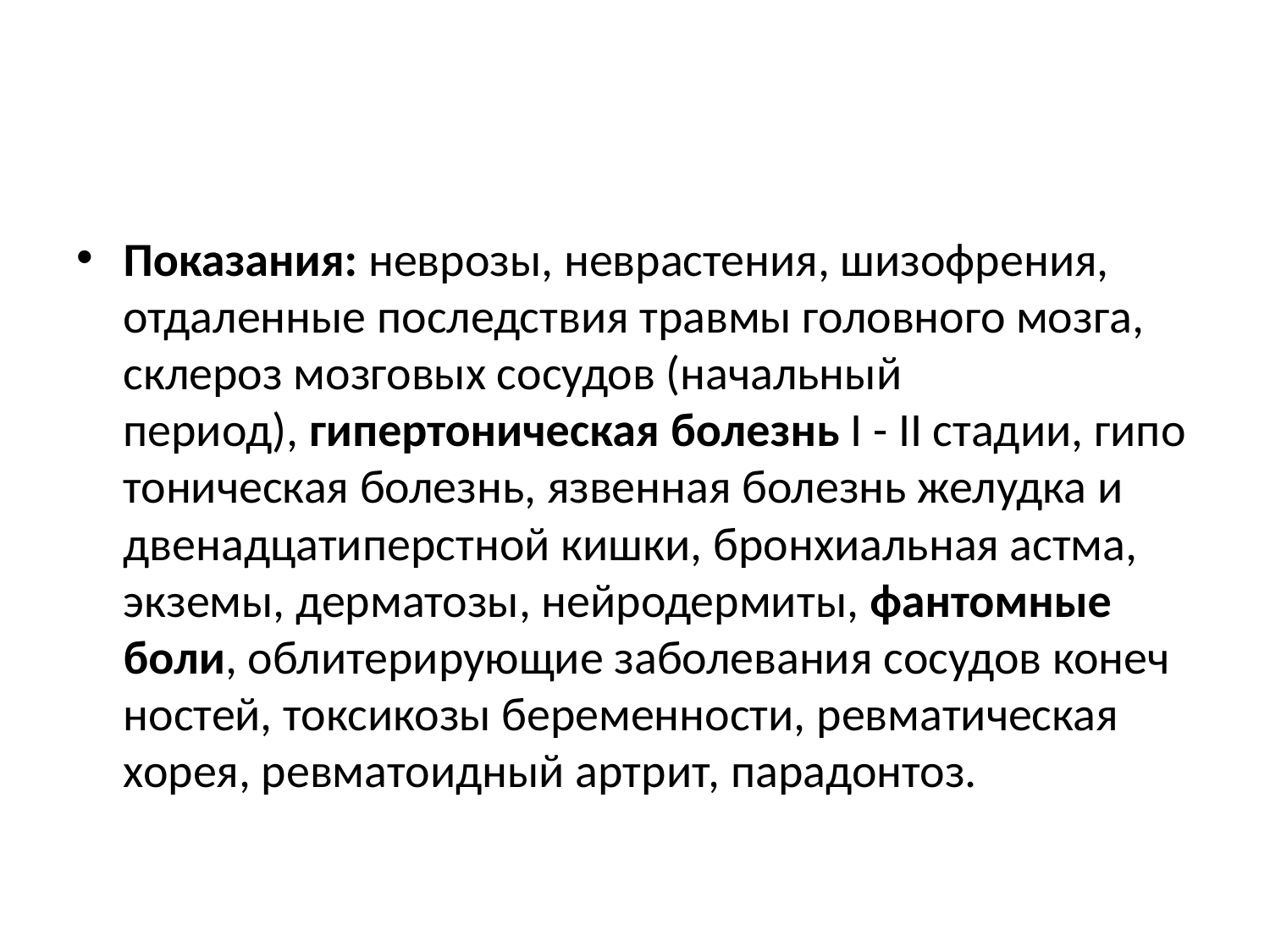

#
Показания: неврозы, неврастения, шизофрения, отдаленные последствия травмы головного мозга, склероз мозговых сосудов (начальный период), гипертоническая болезнь I - II стадии, гипо­тоническая болезнь, язвенная болезнь желудка и двенадцатиперст­ной кишки, бронхиальная астма, экземы, дерматозы, нейродерми­ты, фантомные боли, облитерирующие заболевания сосудов конеч­ностей, токсикозы беременности, ревматическая хорея, ревмато­идный артрит, парадонтоз.